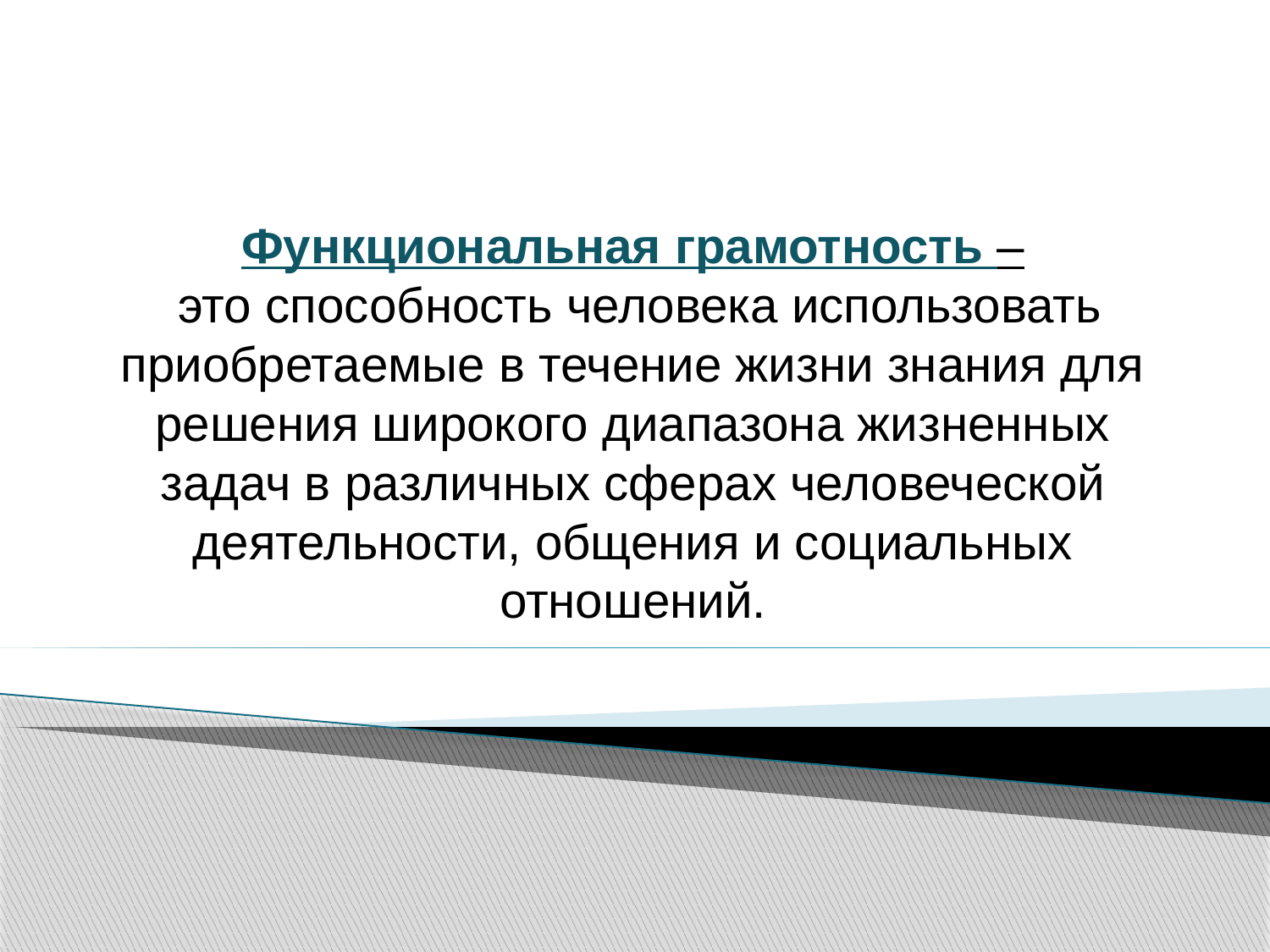

# Функциональная грамотность – это способность человека использовать приобретаемые в течение жизни знания для решения широкого диапазона жизненных задач в различных сферах человеческой деятельности, общения и социальных отношений.